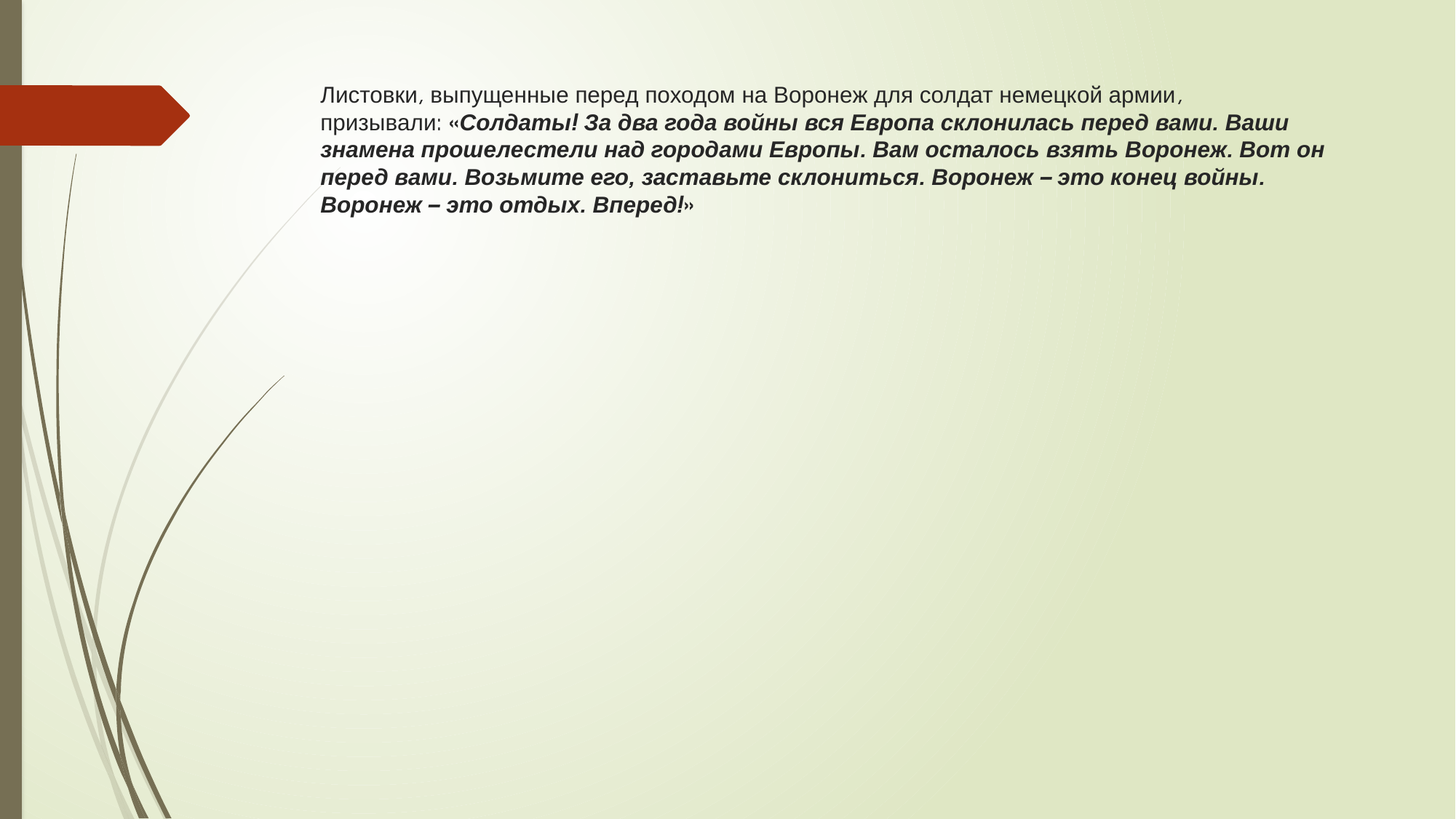

# Листовки, выпущенные перед походом на Воронеж для солдат немецкой армии, призывали: «Солдаты! За два года войны вся Европа склонилась перед вами. Ваши знамена прошелестели над городами Европы. Вам осталось взять Воронеж. Вот он перед вами. Возьмите его, заставьте склониться. Воронеж – это конец войны. Воронеж – это отдых. Вперед!»